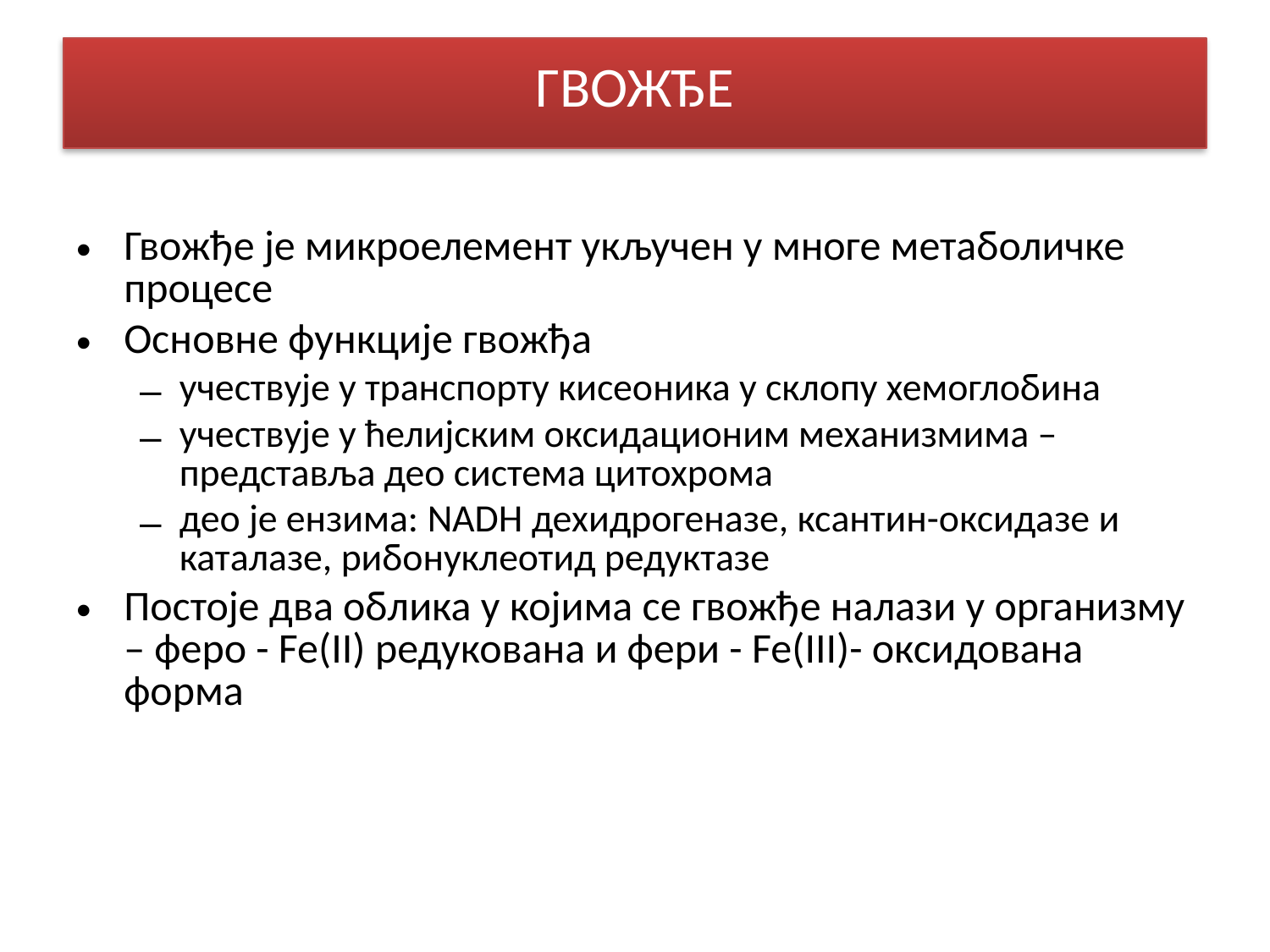

# ГВОЖЂЕ
Гвожђе је микроелемент укључен у многе метаболичке процесе
Основне функције гвожђа
учествује у транспорту кисеоника у склопу хемоглобина
учествује у ћелијским оксидационим механизмима – представља део система цитохрома
део је ензима: NADH дехидрогеназе, ксантин-оксидазе и каталазе, рибонуклеотид редуктазе
Постоје два облика у којима се гвожђе налази у организму – феро - Fe(II) редукована и фери - Fe(III)- оксидована форма